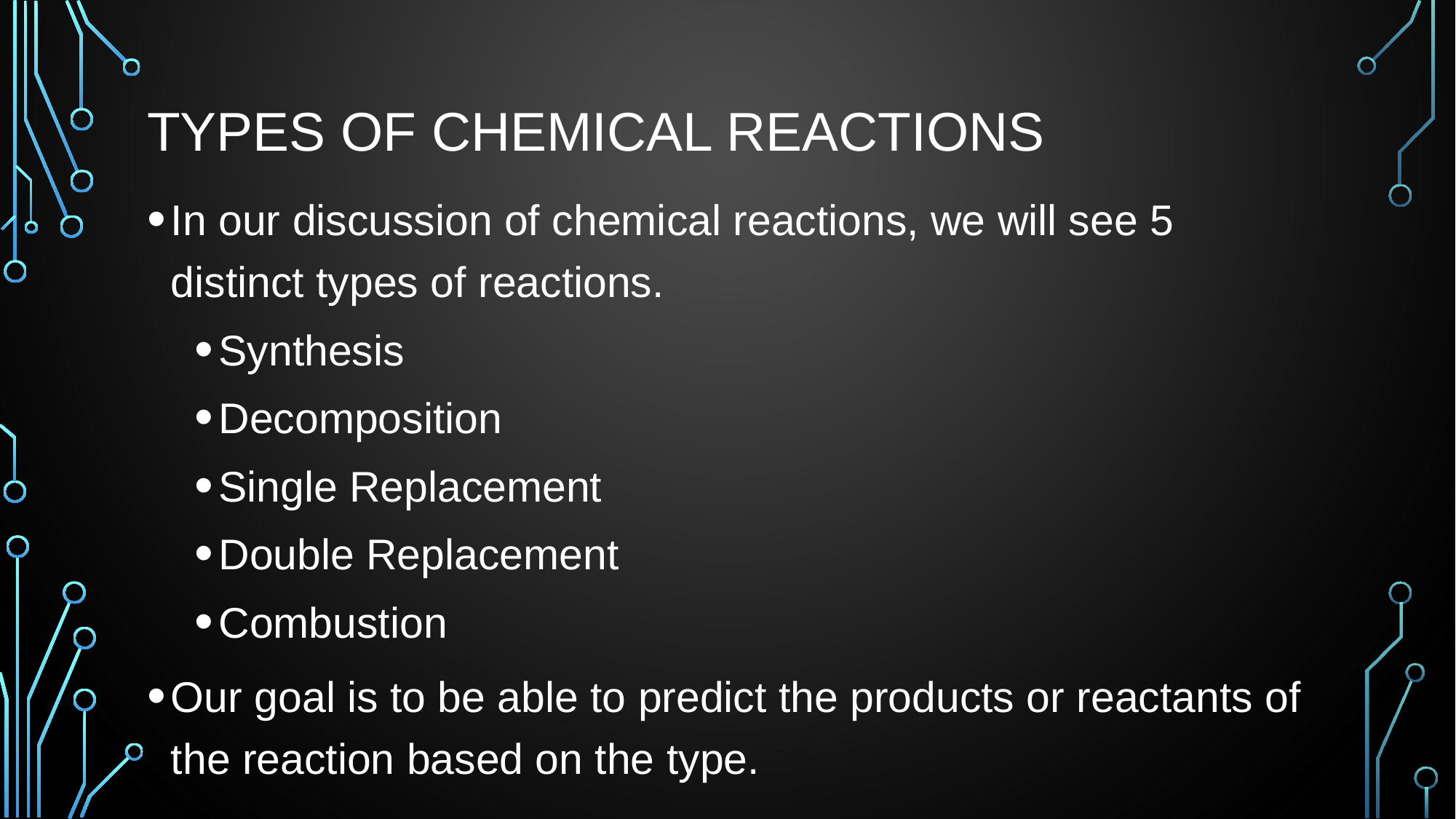

# Types of chemical reactions
In our discussion of chemical reactions, we will see 5 distinct types of reactions.
Synthesis
Decomposition
Single Replacement
Double Replacement
Combustion
Our goal is to be able to predict the products or reactants of the reaction based on the type.